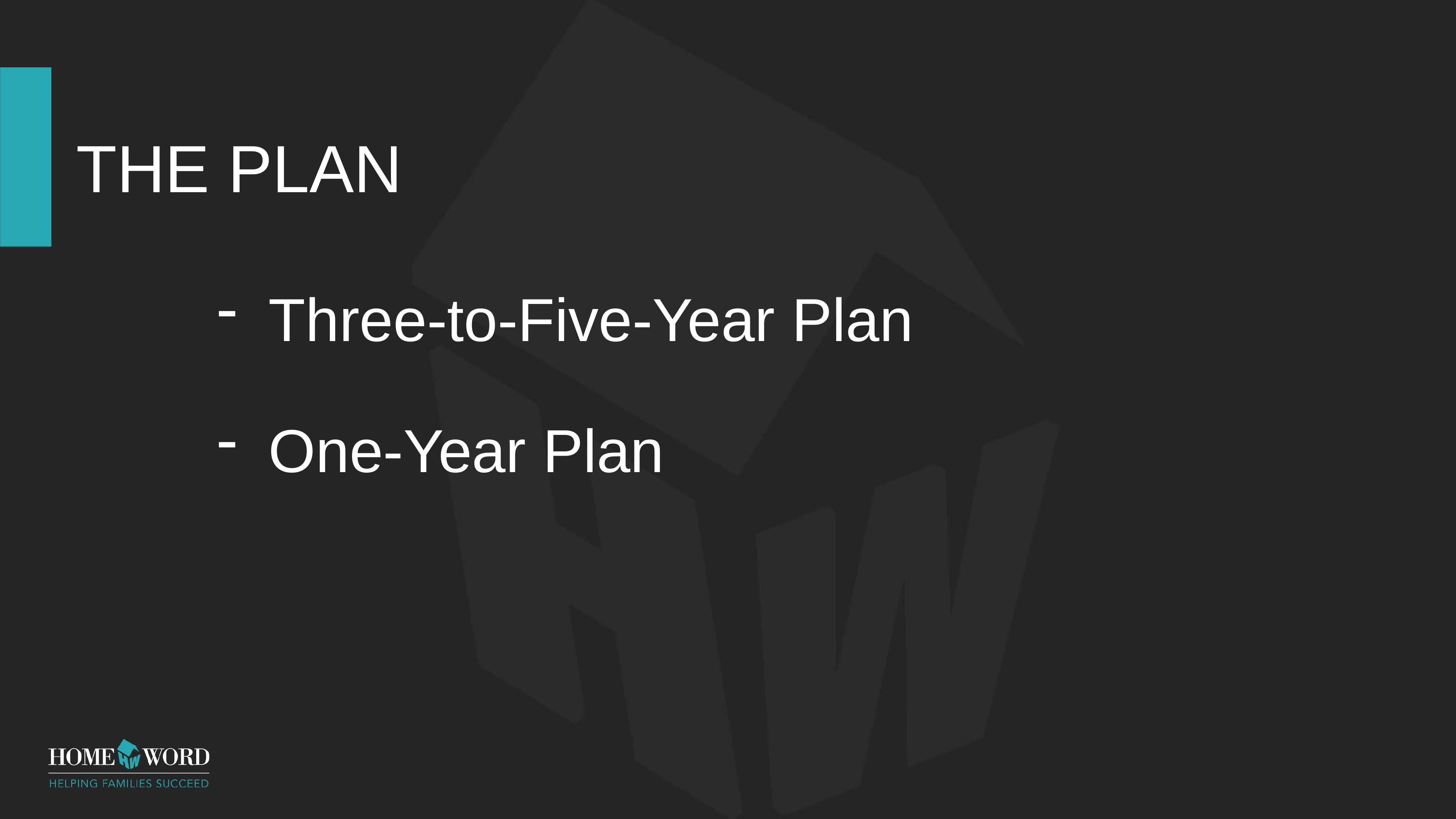

# The Plan
Three-to-Five-Year Plan
One-Year Plan